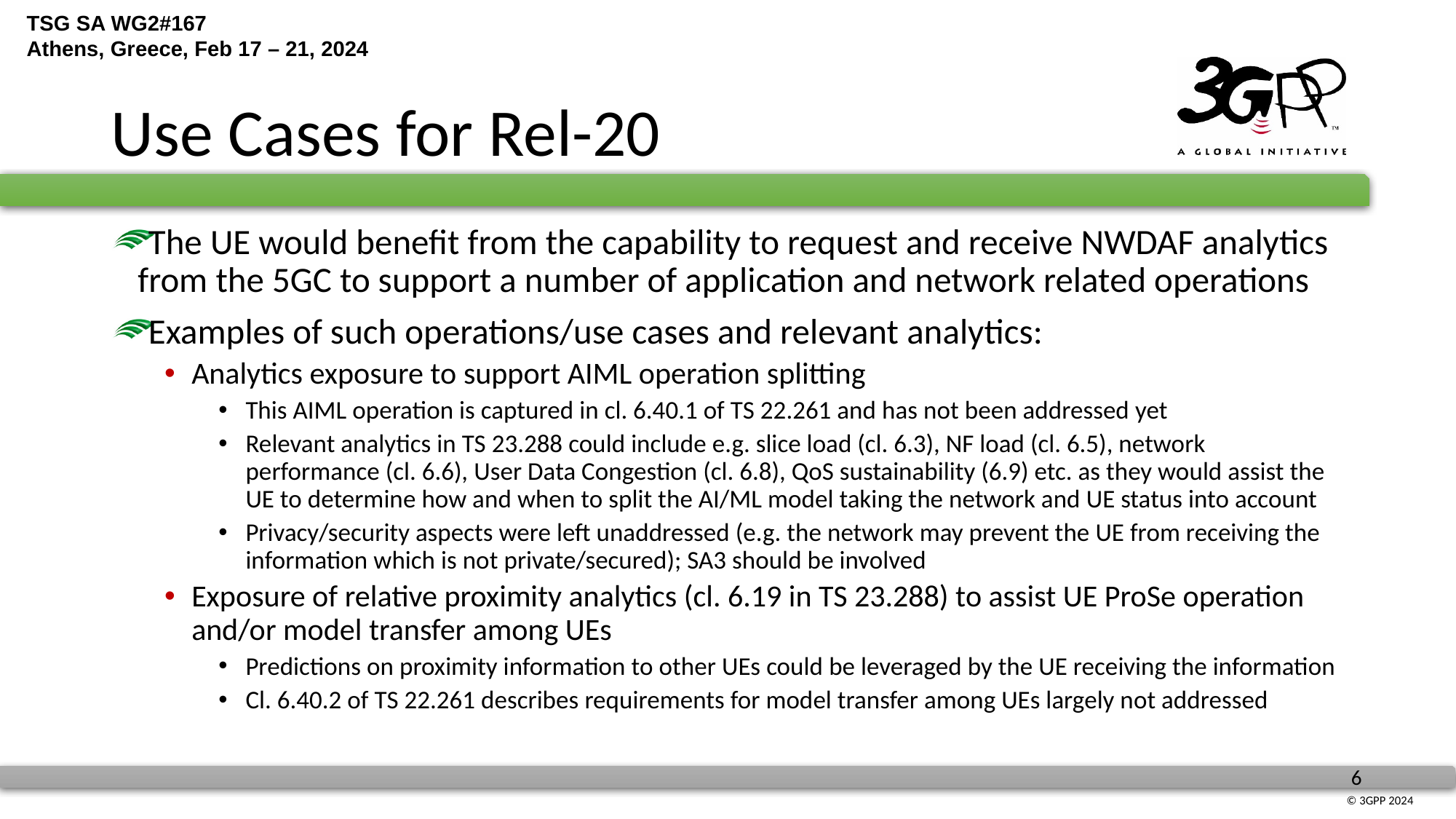

# Use Cases for Rel-20
The UE would benefit from the capability to request and receive NWDAF analytics from the 5GC to support a number of application and network related operations
Examples of such operations/use cases and relevant analytics:
Analytics exposure to support AIML operation splitting
This AIML operation is captured in cl. 6.40.1 of TS 22.261 and has not been addressed yet
Relevant analytics in TS 23.288 could include e.g. slice load (cl. 6.3), NF load (cl. 6.5), network performance (cl. 6.6), User Data Congestion (cl. 6.8), QoS sustainability (6.9) etc. as they would assist the UE to determine how and when to split the AI/ML model taking the network and UE status into account
Privacy/security aspects were left unaddressed (e.g. the network may prevent the UE from receiving the information which is not private/secured); SA3 should be involved
Exposure of relative proximity analytics (cl. 6.19 in TS 23.288) to assist UE ProSe operation and/or model transfer among UEs
Predictions on proximity information to other UEs could be leveraged by the UE receiving the information
Cl. 6.40.2 of TS 22.261 describes requirements for model transfer among UEs largely not addressed